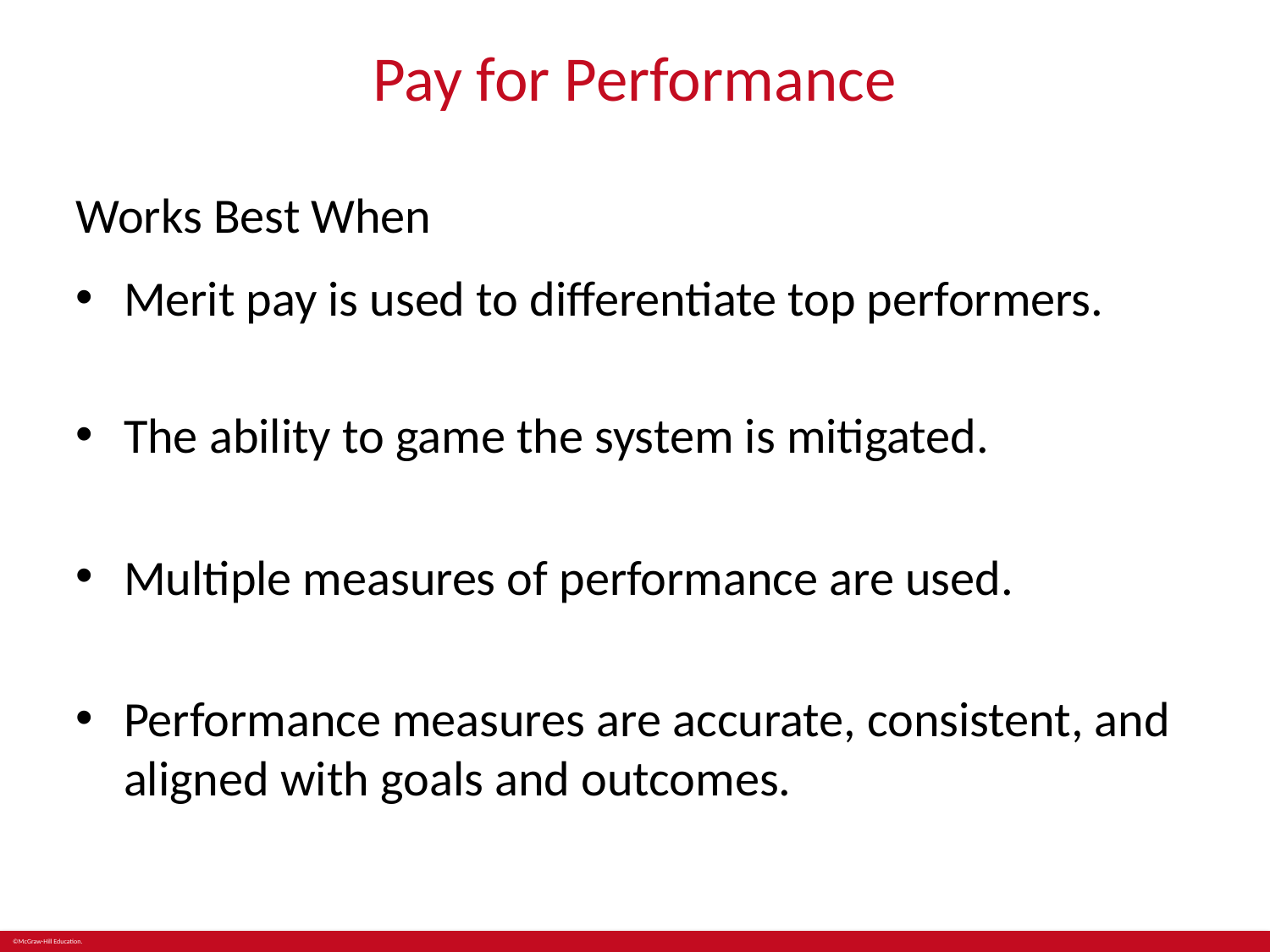

# Pay for Performance
Works Best When
Merit pay is used to differentiate top performers.

The ability to game the system is mitigated.

Multiple measures of performance are used.

Performance measures are accurate, consistent, and aligned with goals and outcomes.